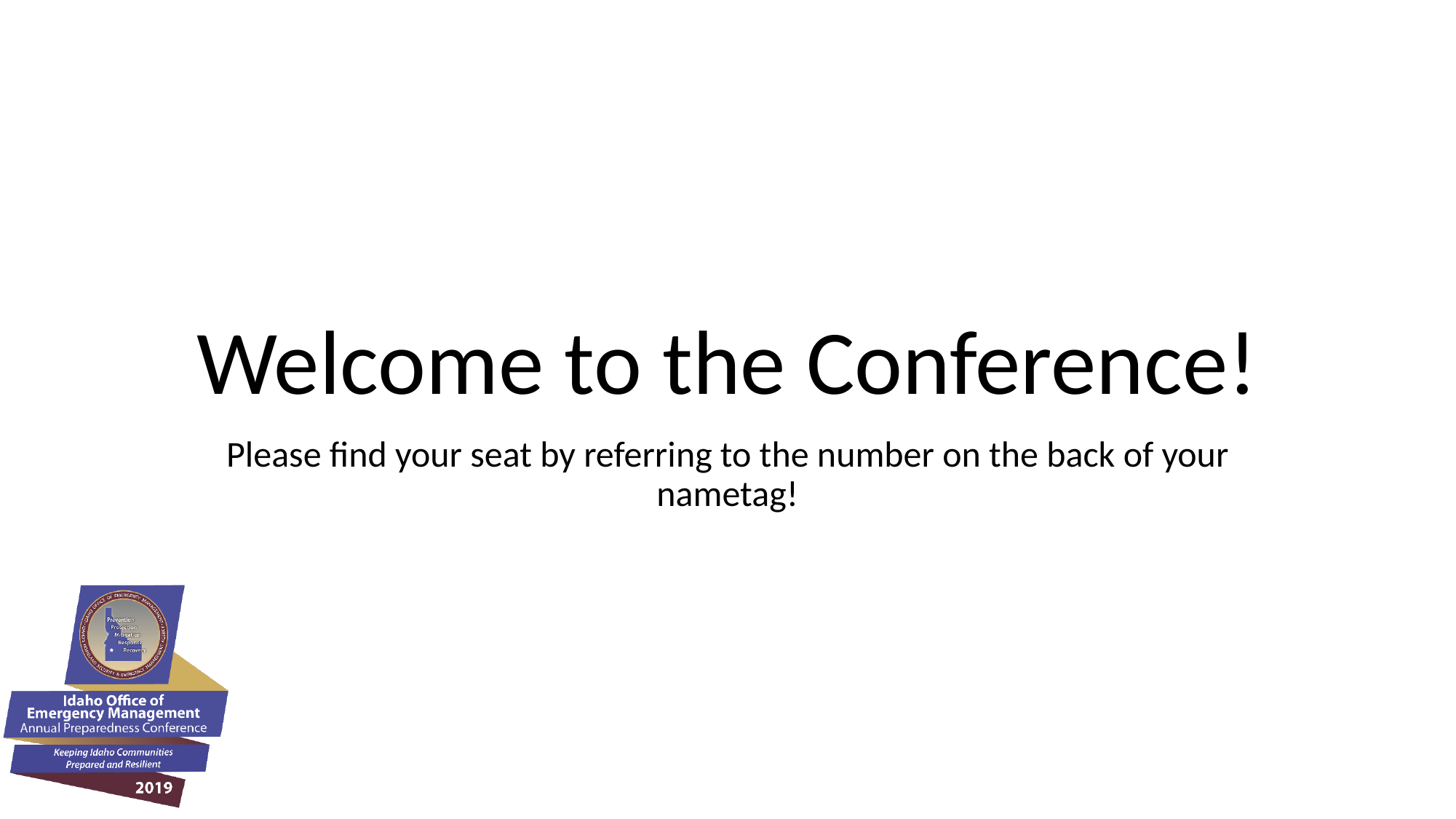

# Welcome to the Conference!
Please find your seat by referring to the number on the back of your nametag!